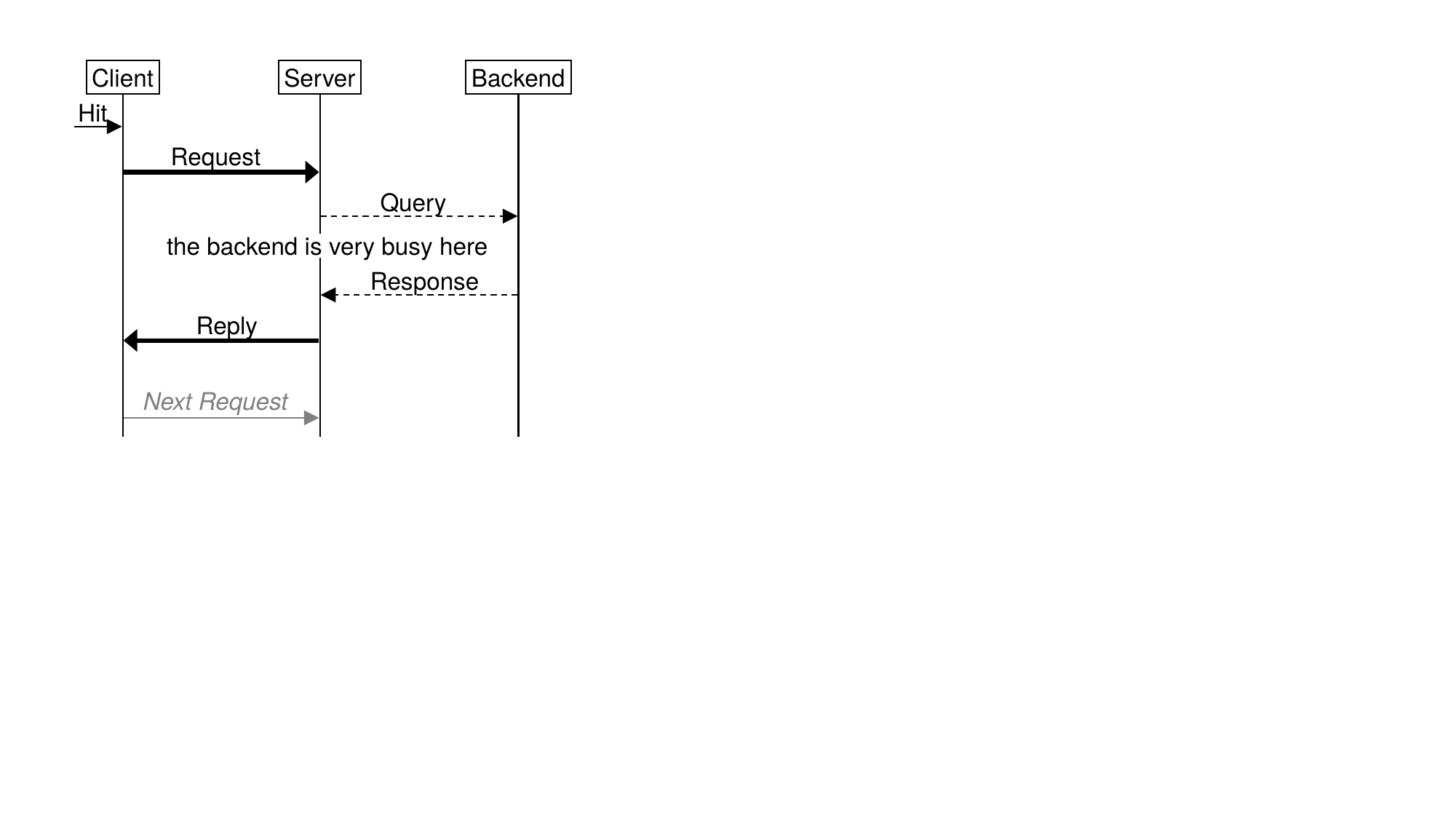

Client
Server
Backend
Hit
Request
Query
the backend is very busy here
Response
Reply
Next Request